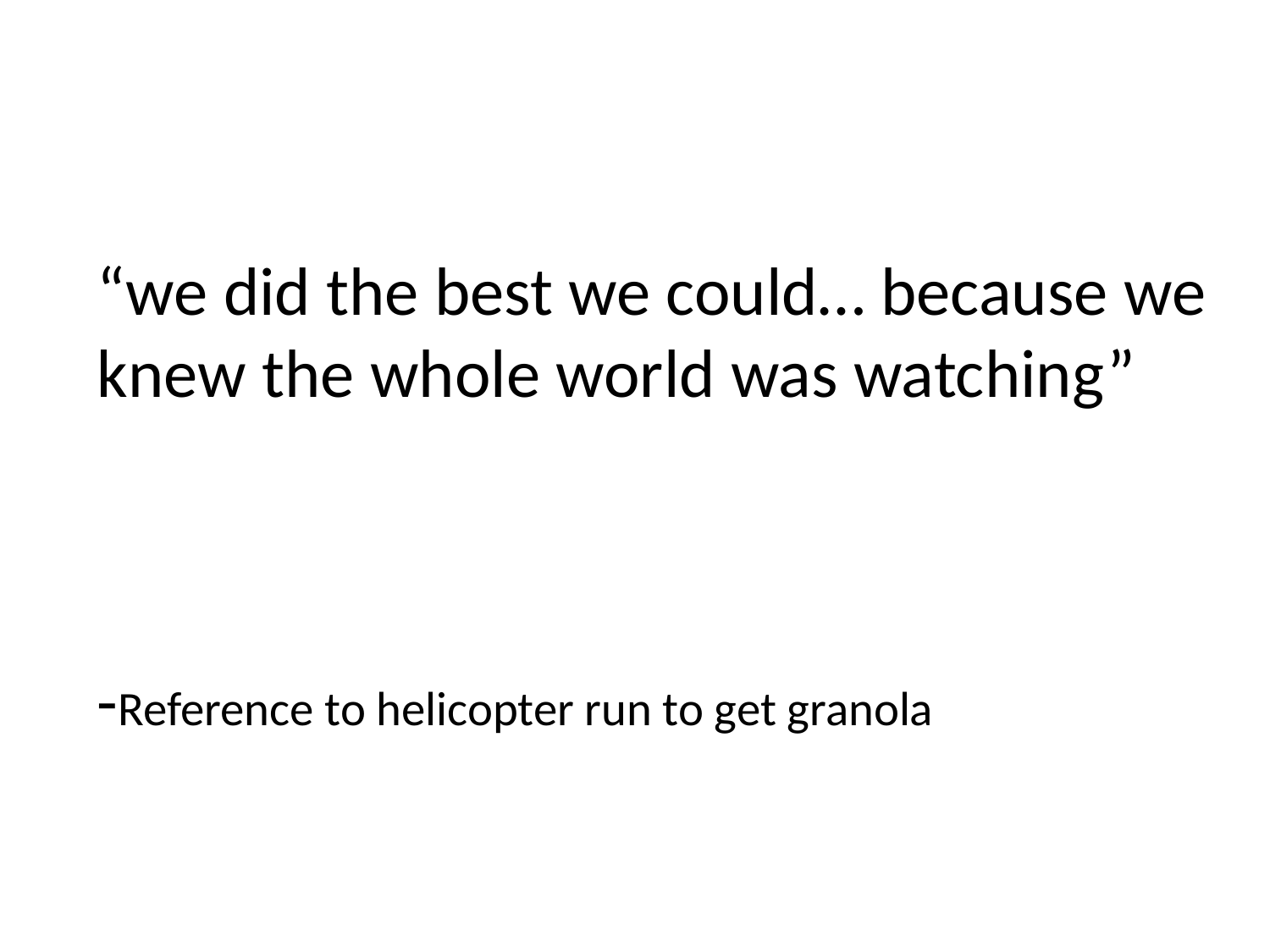

# “we did the best we could… because we knew the whole world was watching” -Reference to helicopter run to get granola